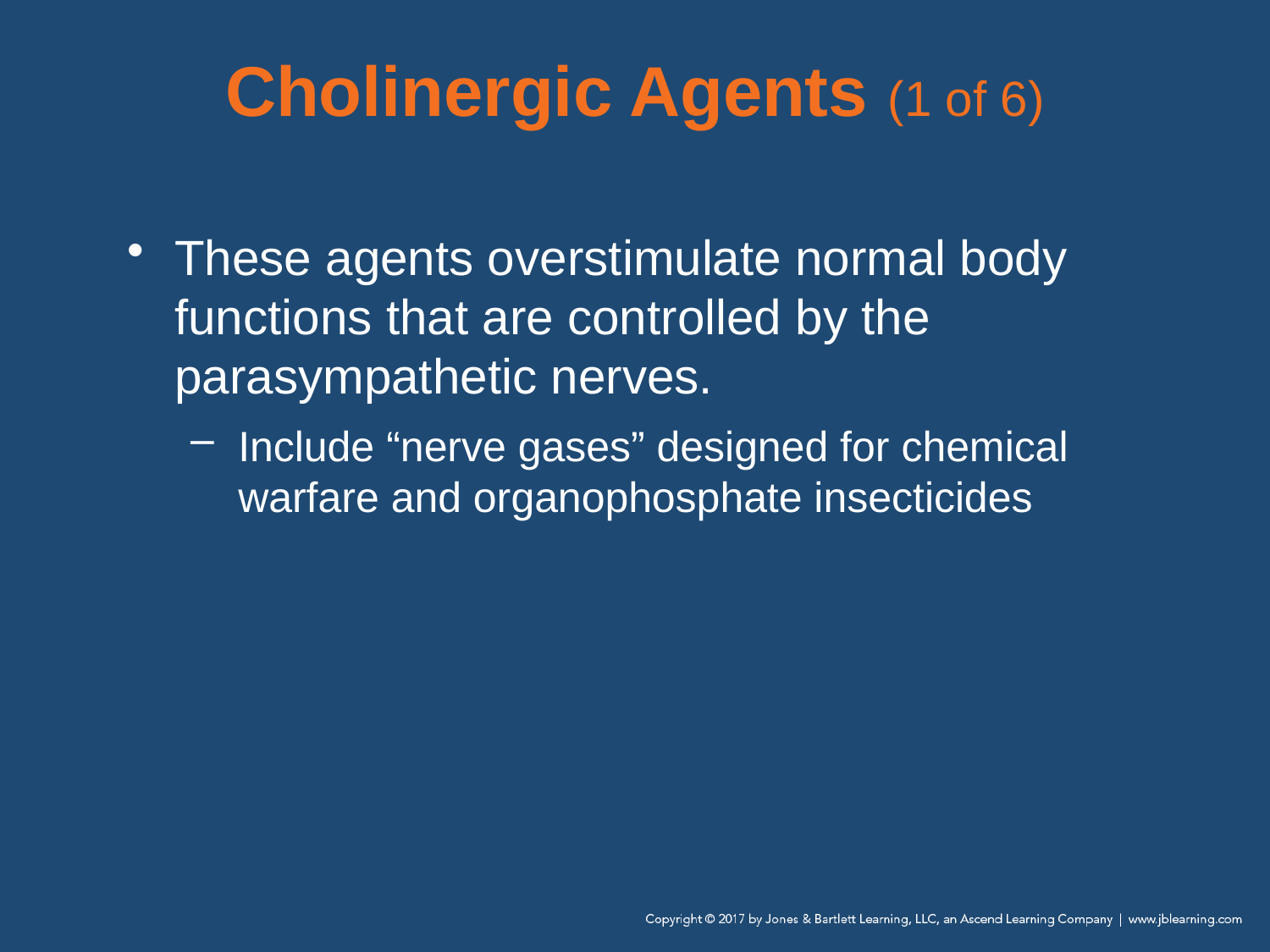

# Cholinergic Agents (1 of 6)
These agents overstimulate normal body functions that are controlled by the parasympathetic nerves.
Include “nerve gases” designed for chemical warfare and organophosphate insecticides